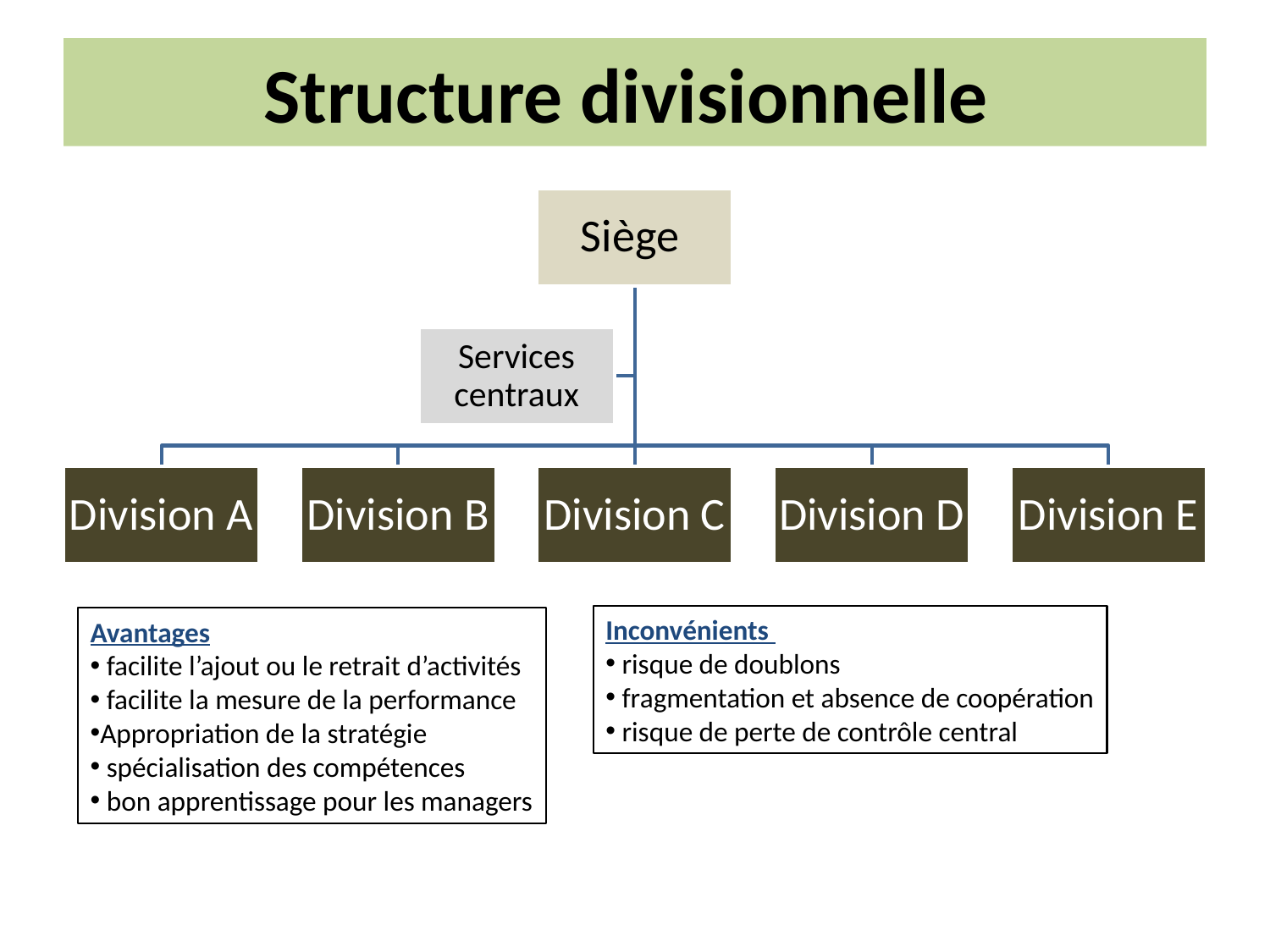

# Structure divisionnelle
Siège
Division A
Division B
Division C
Division D
Division E
Services centraux
Inconvénients
 risque de doublons
 fragmentation et absence de coopération
 risque de perte de contrôle central
Avantages
 facilite l’ajout ou le retrait d’activités
 facilite la mesure de la performance
Appropriation de la stratégie
 spécialisation des compétences
 bon apprentissage pour les managers